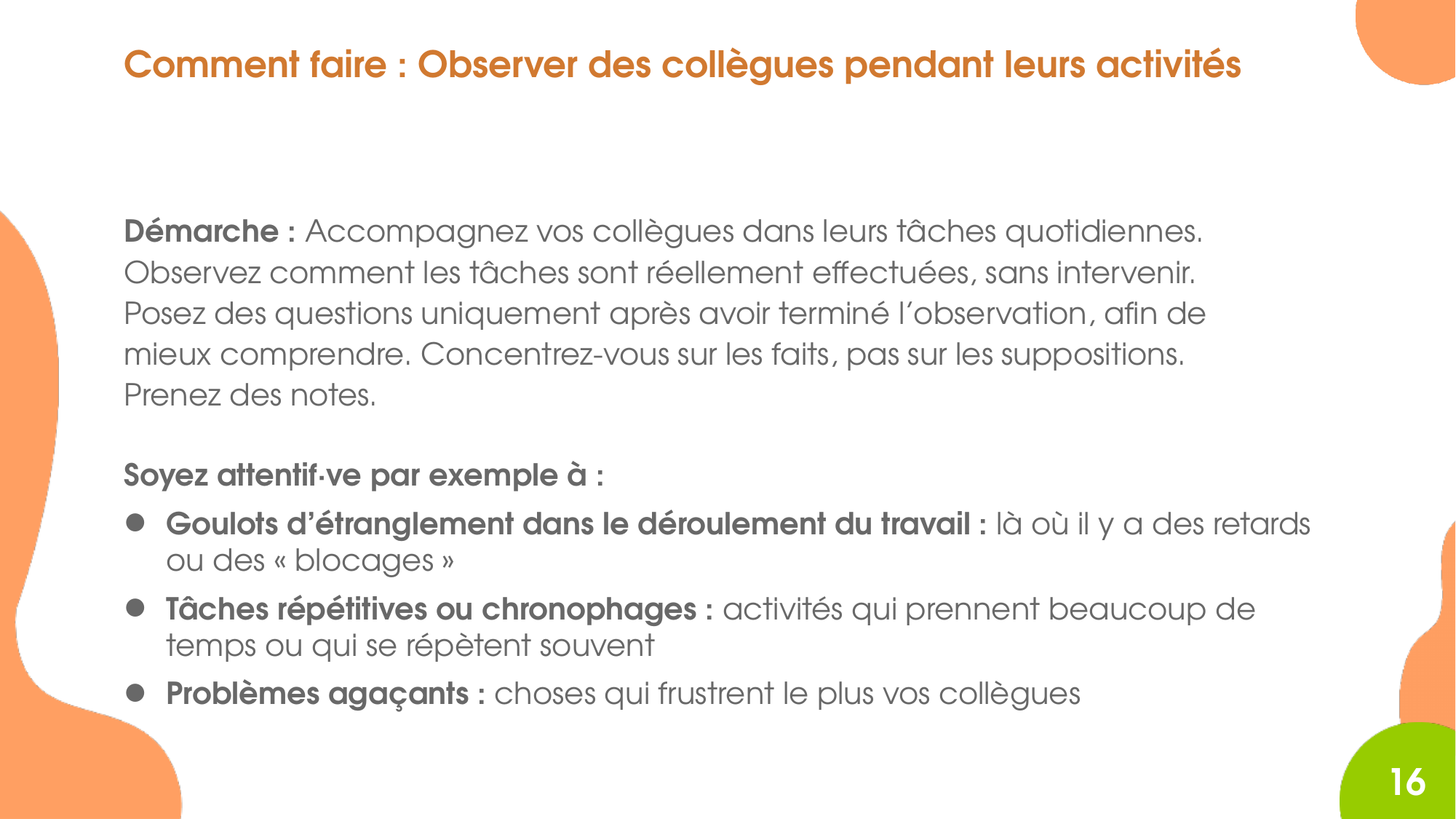

Comment faire : Observer des collègues pendant leurs activités
Observer
Démarche : Accompagnez vos collègues dans leurs tâches quotidiennes. Observez comment les tâches sont réellement effectuées, sans intervenir. Posez des questions uniquement après avoir terminé l’observation, afin de mieux comprendre. Concentrez-vous sur les faits, pas sur les suppositions. Prenez des notes.
Soyez attentif·ve par exemple à :
Goulots d’étranglement dans le déroulement du travail : là où il y a des retards ou des « blocages »
Tâches répétitives ou chronophages : activités qui prennent beaucoup de temps ou qui se répètent souvent
Problèmes agaçants : choses qui frustrent le plus vos collègues
16